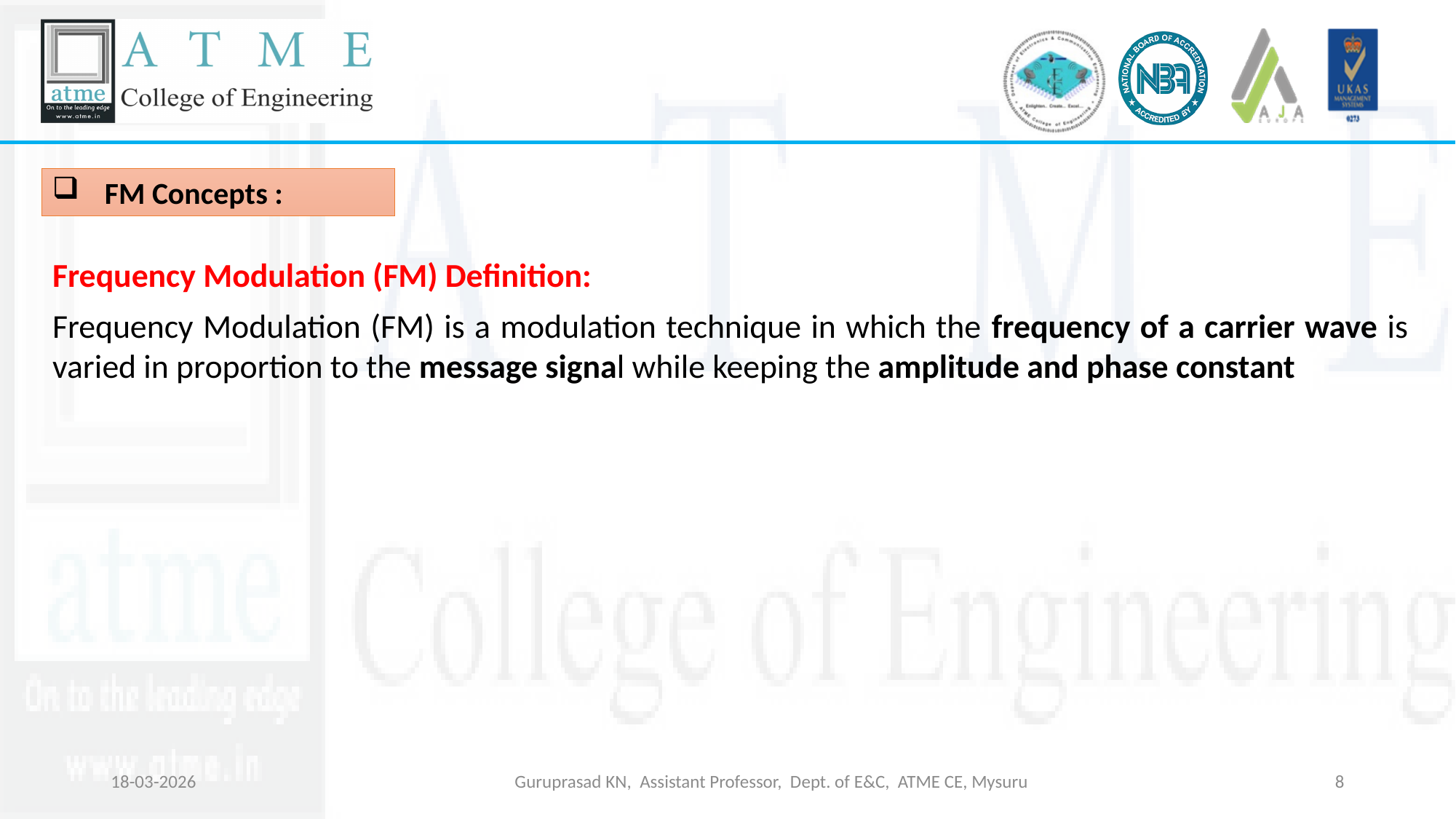

FM Concepts :
Frequency Modulation (FM) Definition:

Frequency Modulation (FM) is a modulation technique in which the frequency of a carrier wave is varied in proportion to the message signal while keeping the amplitude and phase constant
18-03-2026
Guruprasad KN,  Assistant Professor,  Dept. of E&C,  ATME CE, Mysuru
8